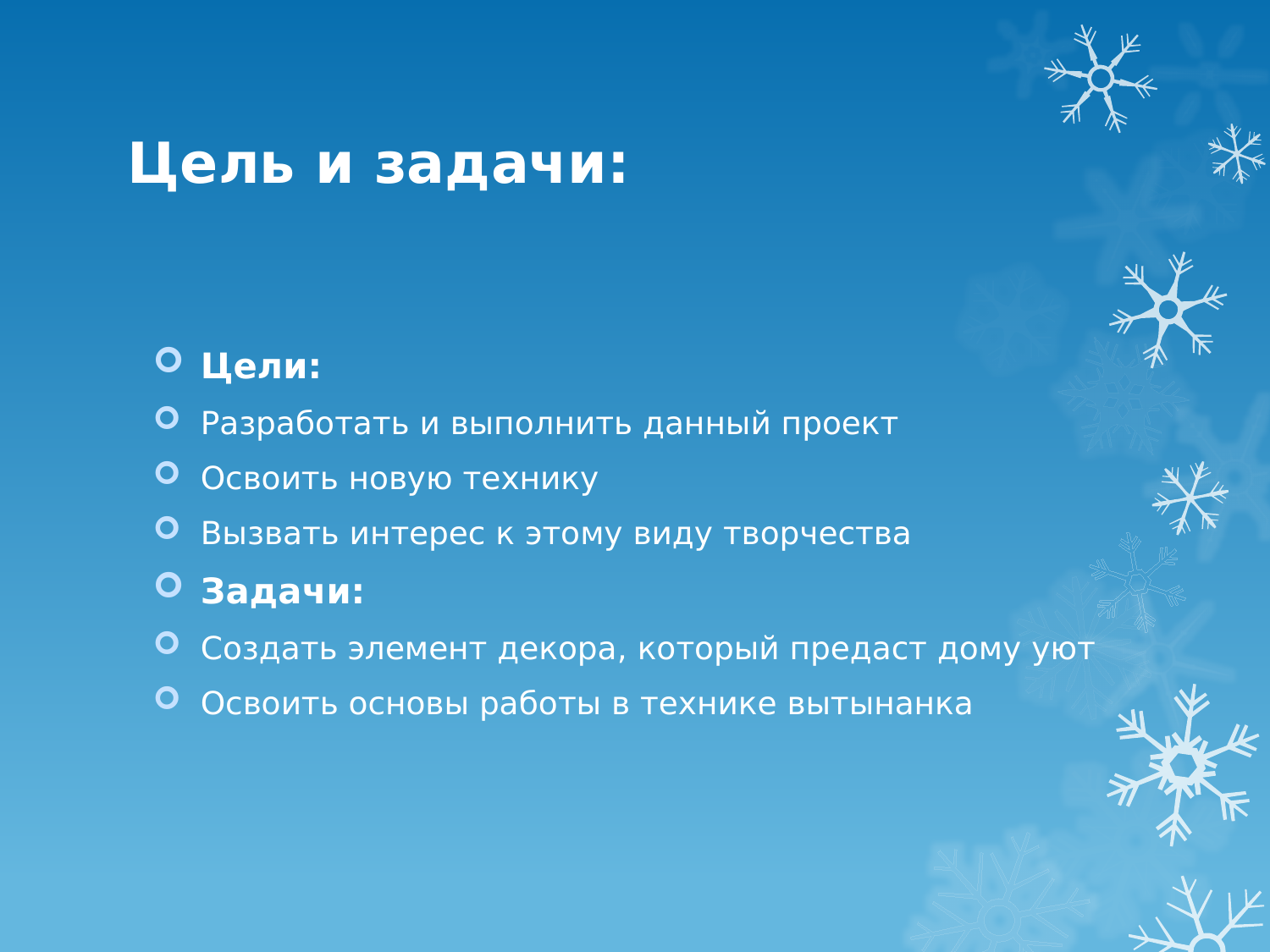

# Цель и задачи:
Цели:
Разработать и выполнить данный проект
Освоить новую технику
Вызвать интерес к этому виду творчества
Задачи:
Создать элемент декора, который предаст дому уют
Освоить основы работы в технике вытынанка